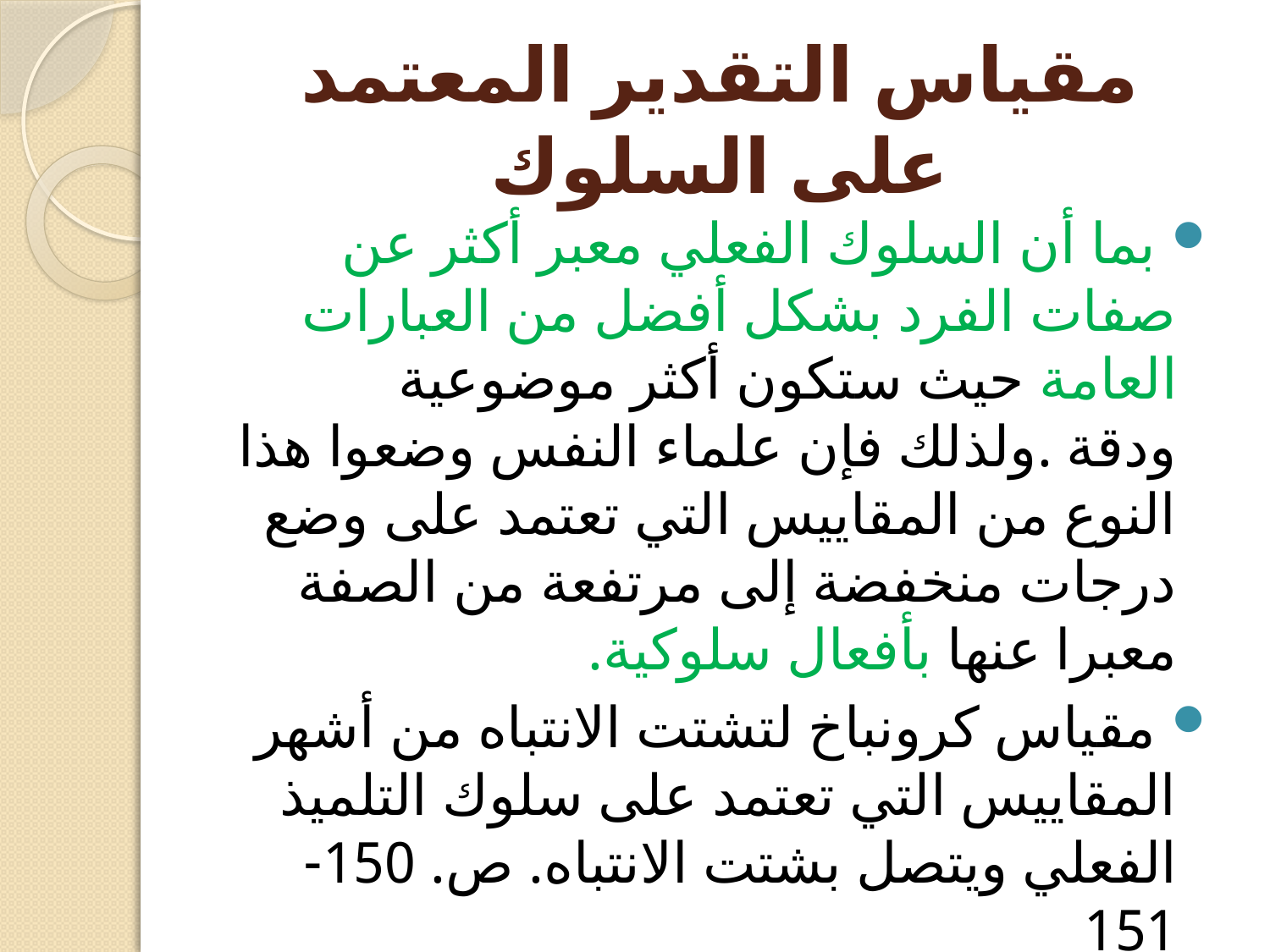

# مقياس التقدير المعتمد على السلوك
 بما أن السلوك الفعلي معبر أكثر عن صفات الفرد بشكل أفضل من العبارات العامة حيث ستكون أكثر موضوعية ودقة .ولذلك فإن علماء النفس وضعوا هذا النوع من المقاييس التي تعتمد على وضع درجات منخفضة إلى مرتفعة من الصفة معبرا عنها بأفعال سلوكية.
 مقياس كرونباخ لتشتت الانتباه من أشهر المقاييس التي تعتمد على سلوك التلميذ الفعلي ويتصل بشتت الانتباه. ص. 150-151